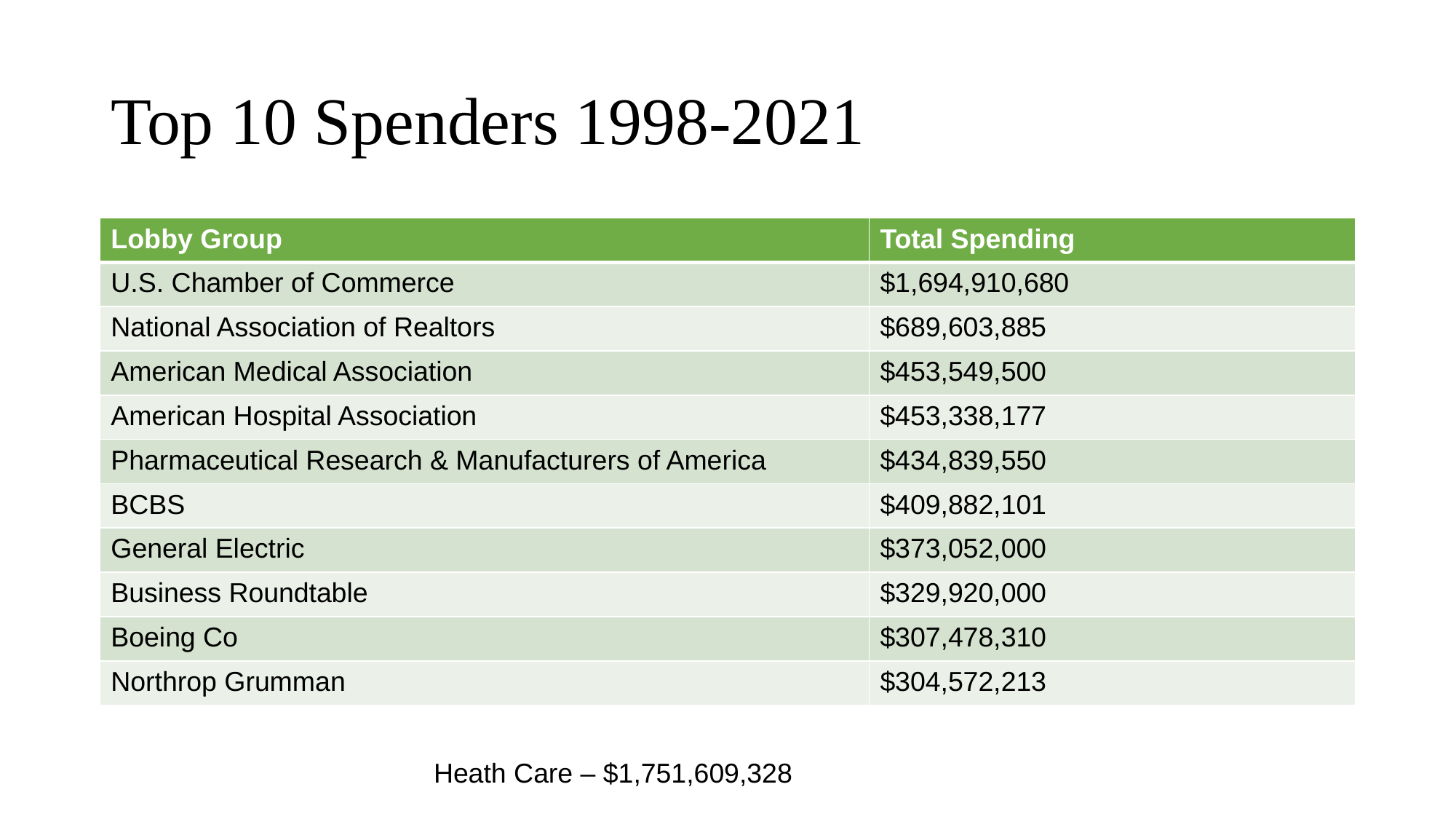

# Top 10 Spenders 1998-2021
| Lobby Group | Total Spending |
| --- | --- |
| U.S. Chamber of Commerce | $1,694,910,680 |
| National Association of Realtors | $689,603,885 |
| American Medical Association | $453,549,500 |
| American Hospital Association | $453,338,177 |
| Pharmaceutical Research & Manufacturers of America | $434,839,550 |
| BCBS | $409,882,101 |
| General Electric | $373,052,000 |
| Business Roundtable | $329,920,000 |
| Boeing Co | $307,478,310 |
| Northrop Grumman | $304,572,213 |
Heath Care – $1,751,609,328